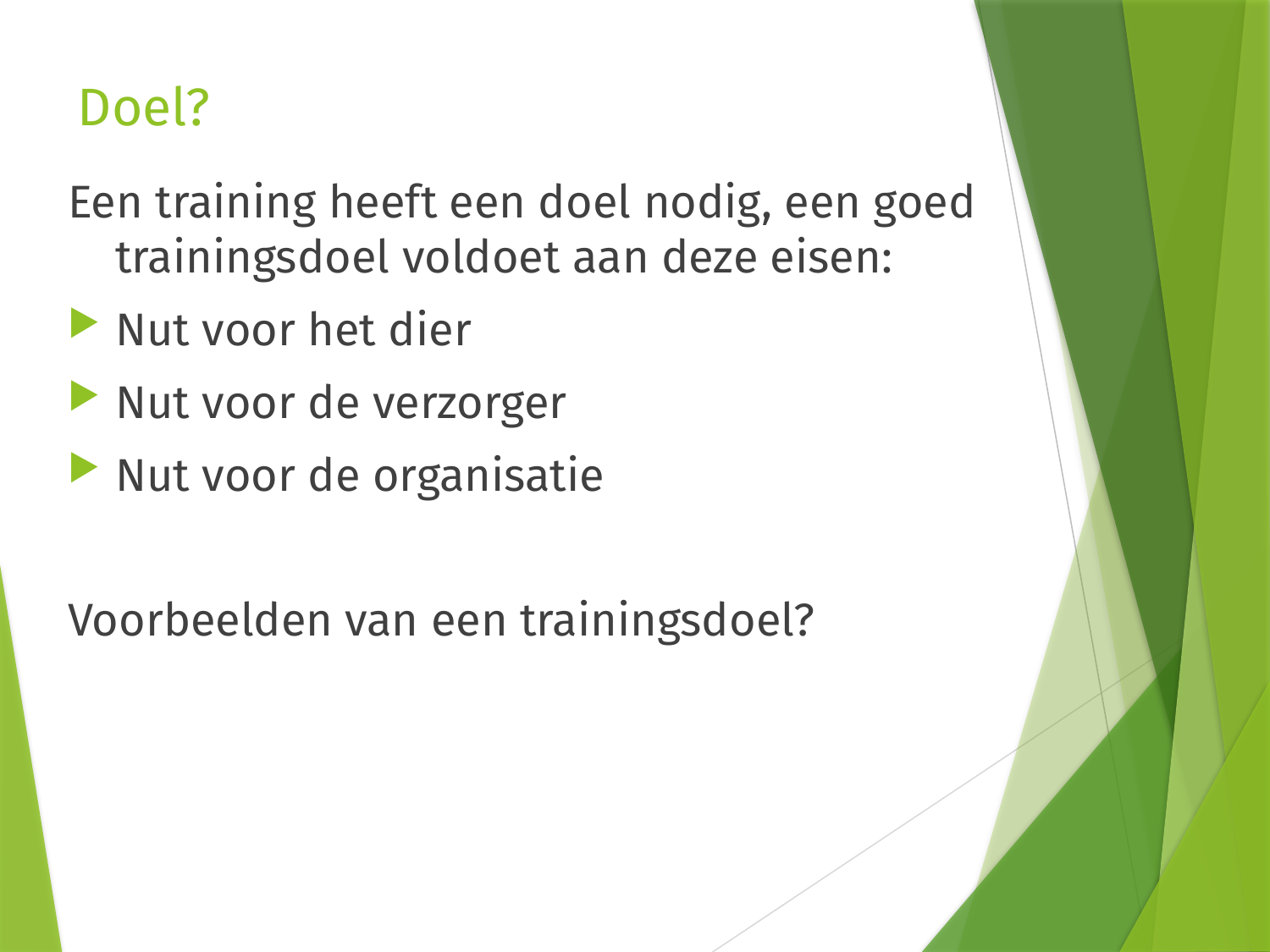

# Doel?
Een training heeft een doel nodig, een goed trainingsdoel voldoet aan deze eisen:
Nut voor het dier
Nut voor de verzorger
Nut voor de organisatie

Voorbeelden van een trainingsdoel?